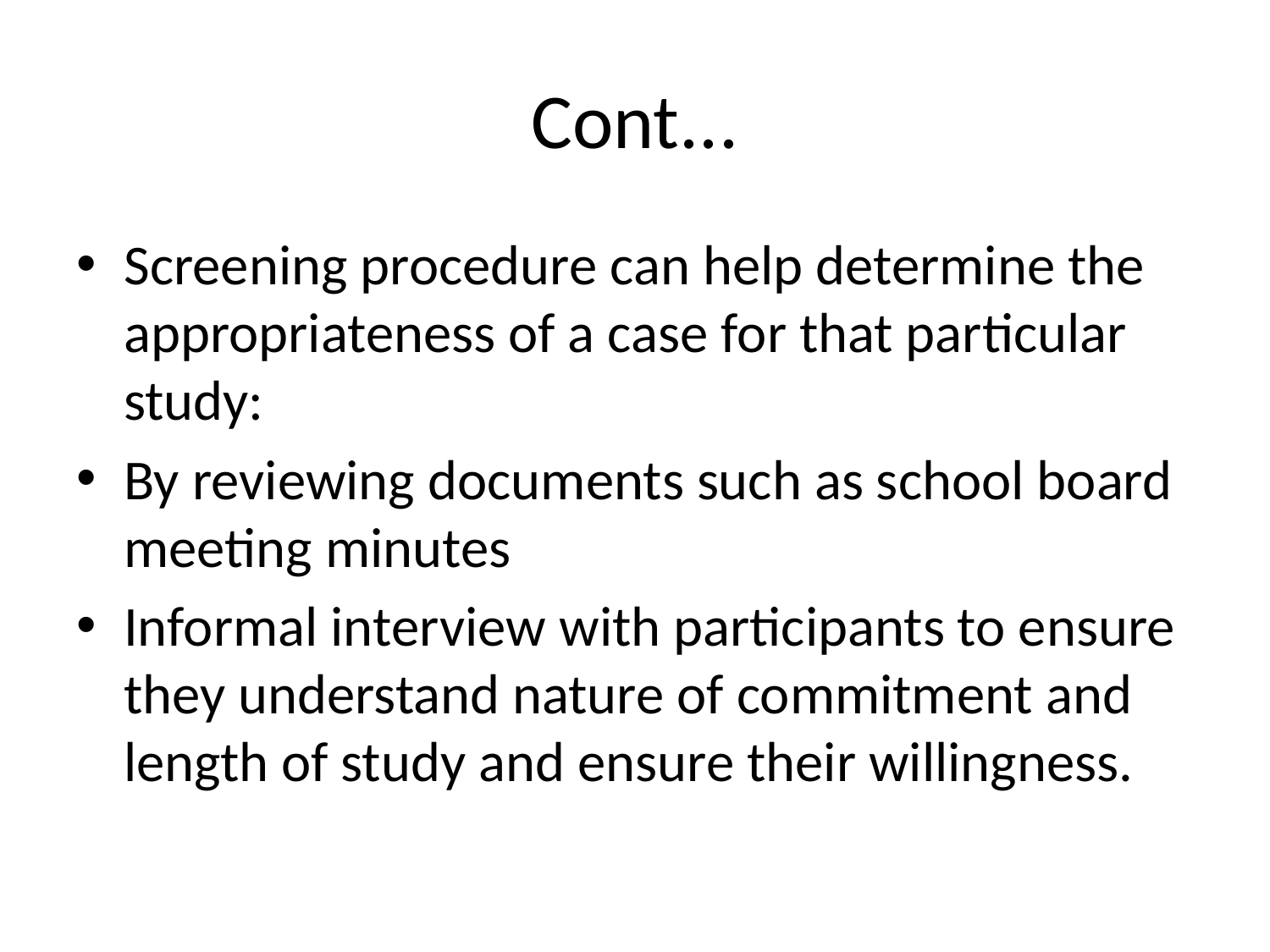

# Cont...
Screening procedure can help determine the appropriateness of a case for that particular study:
By reviewing documents such as school board meeting minutes
Informal interview with participants to ensure they understand nature of commitment and length of study and ensure their willingness.